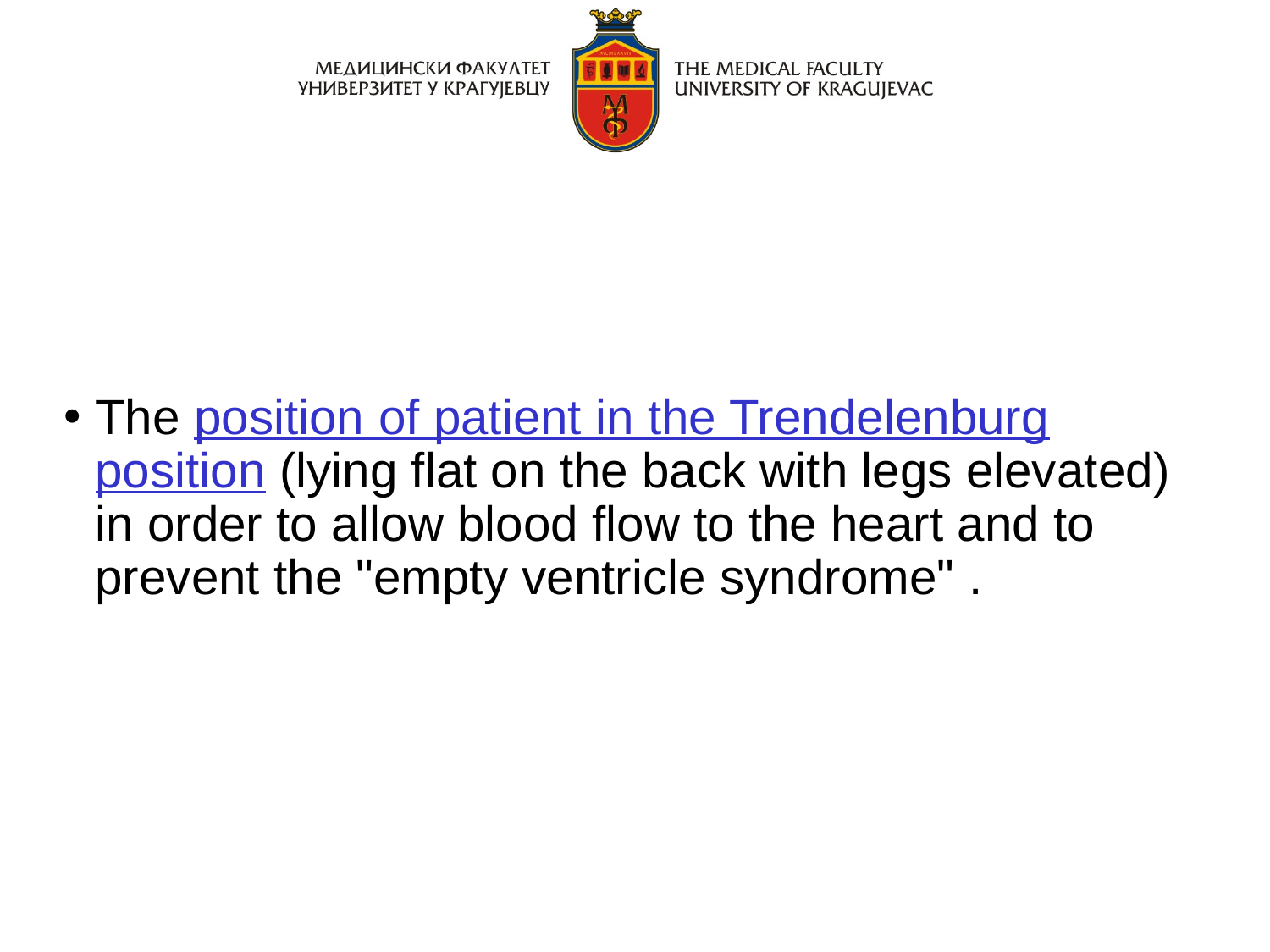

#
The position of patient in the Trendelenburg position (lying flat on the back with legs elevated) in order to allow blood flow to the heart and to prevent the "empty ventricle syndrome" .